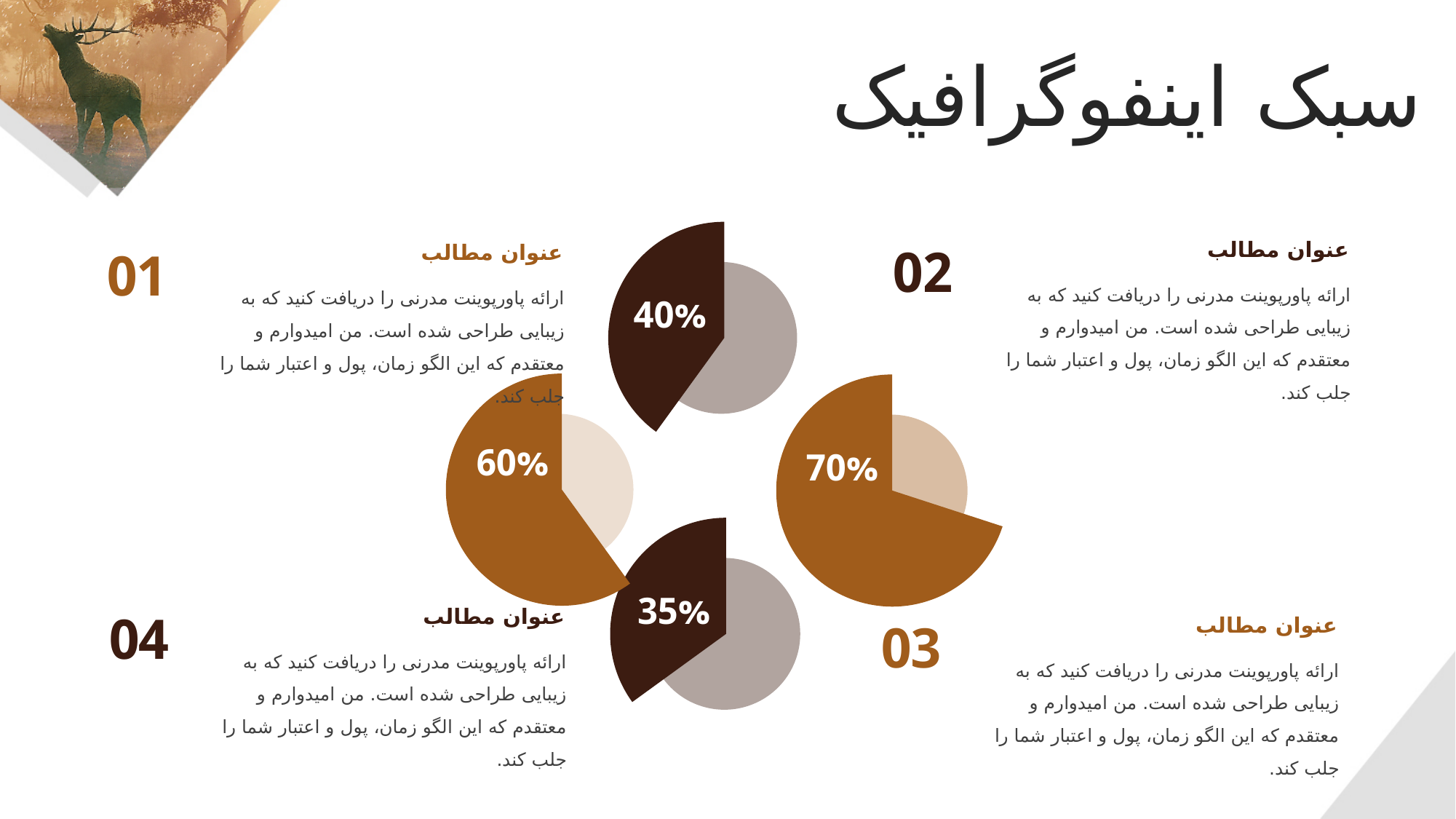

سبک اینفوگرافیک

### Chart

| Category |  |
|---|---|
عنوان مطالب
ارائه پاورپوینت مدرنی را دریافت کنید که به زیبایی طراحی شده است. من امیدوارم و معتقدم که این الگو زمان، پول و اعتبار شما را جلب کند.
02
عنوان مطالب
ارائه پاورپوینت مدرنی را دریافت کنید که به زیبایی طراحی شده است. من امیدوارم و معتقدم که این الگو زمان، پول و اعتبار شما را جلب کند.
01

40%

### Chart

| Category |  |
|---|---|

### Chart

| Category |  |
|---|---|
60%
70%

### Chart

| Category |  |
|---|---|
35%
عنوان مطالب
ارائه پاورپوینت مدرنی را دریافت کنید که به زیبایی طراحی شده است. من امیدوارم و معتقدم که این الگو زمان، پول و اعتبار شما را جلب کند.
04
عنوان مطالب
ارائه پاورپوینت مدرنی را دریافت کنید که به زیبایی طراحی شده است. من امیدوارم و معتقدم که این الگو زمان، پول و اعتبار شما را جلب کند.
03